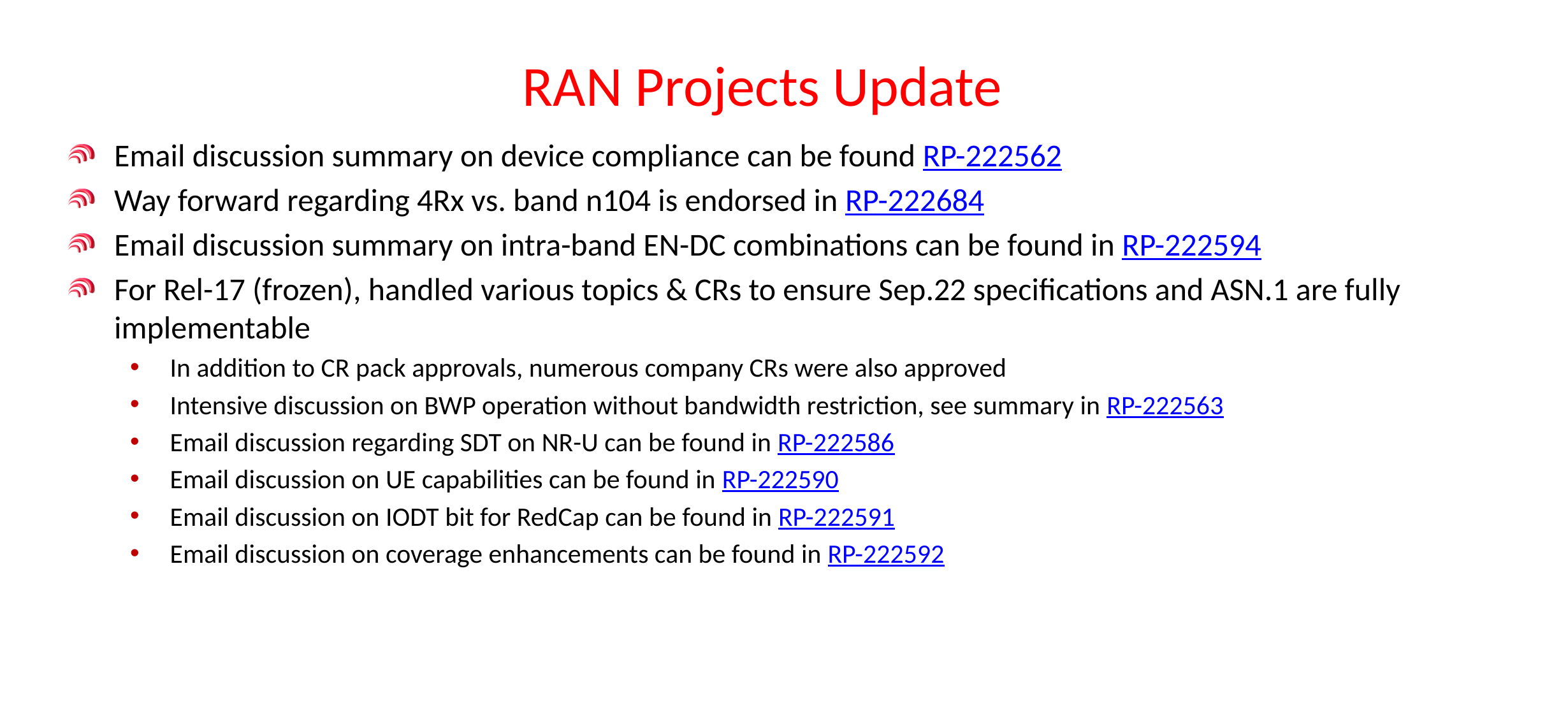

# RAN Projects Update
Email discussion summary on device compliance can be found RP-222562
Way forward regarding 4Rx vs. band n104 is endorsed in RP-222684
Email discussion summary on intra-band EN-DC combinations can be found in RP-222594
For Rel-17 (frozen), handled various topics & CRs to ensure Sep.22 specifications and ASN.1 are fully implementable
In addition to CR pack approvals, numerous company CRs were also approved
Intensive discussion on BWP operation without bandwidth restriction, see summary in RP-222563
Email discussion regarding SDT on NR-U can be found in RP-222586
Email discussion on UE capabilities can be found in RP-222590
Email discussion on IODT bit for RedCap can be found in RP-222591
Email discussion on coverage enhancements can be found in RP-222592